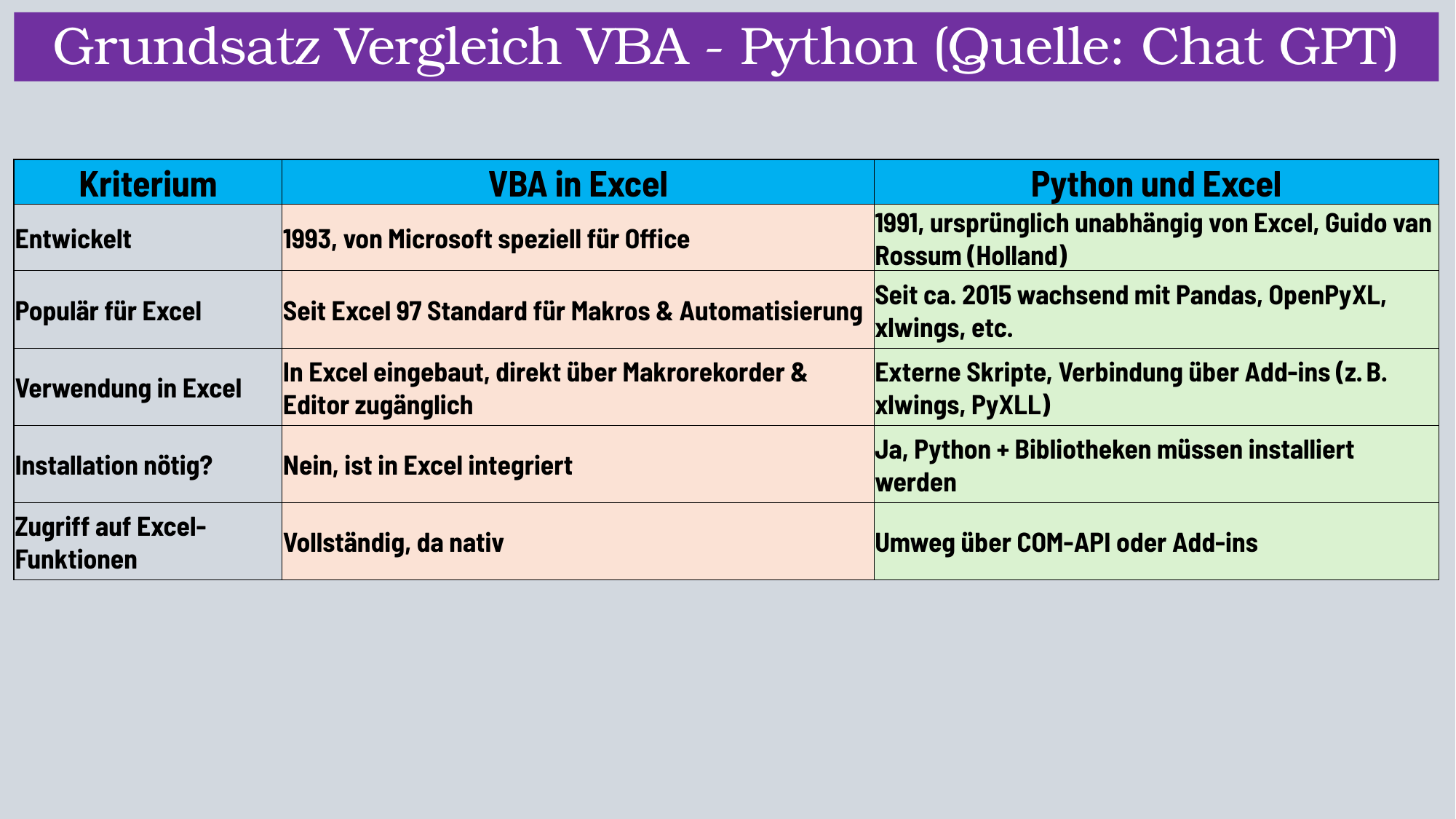

Grundsatz Vergleich VBA - Python (Quelle: Chat GPT)
| Kriterium | VBA in Excel | Python und Excel |
| --- | --- | --- |
| Entwickelt | 1993, von Microsoft speziell für Office | 1991, ursprünglich unabhängig von Excel, Guido van Rossum (Holland) |
| Populär für Excel | Seit Excel 97 Standard für Makros & Automatisierung | Seit ca. 2015 wachsend mit Pandas, OpenPyXL, xlwings, etc. |
| Verwendung in Excel | In Excel eingebaut, direkt über Makrorekorder & Editor zugänglich | Externe Skripte, Verbindung über Add-ins (z. B. xlwings, PyXLL) |
| Installation nötig? | Nein, ist in Excel integriert | Ja, Python + Bibliotheken müssen installiert werden |
| Zugriff auf Excel-Funktionen | Vollständig, da nativ | Umweg über COM-API oder Add-ins |